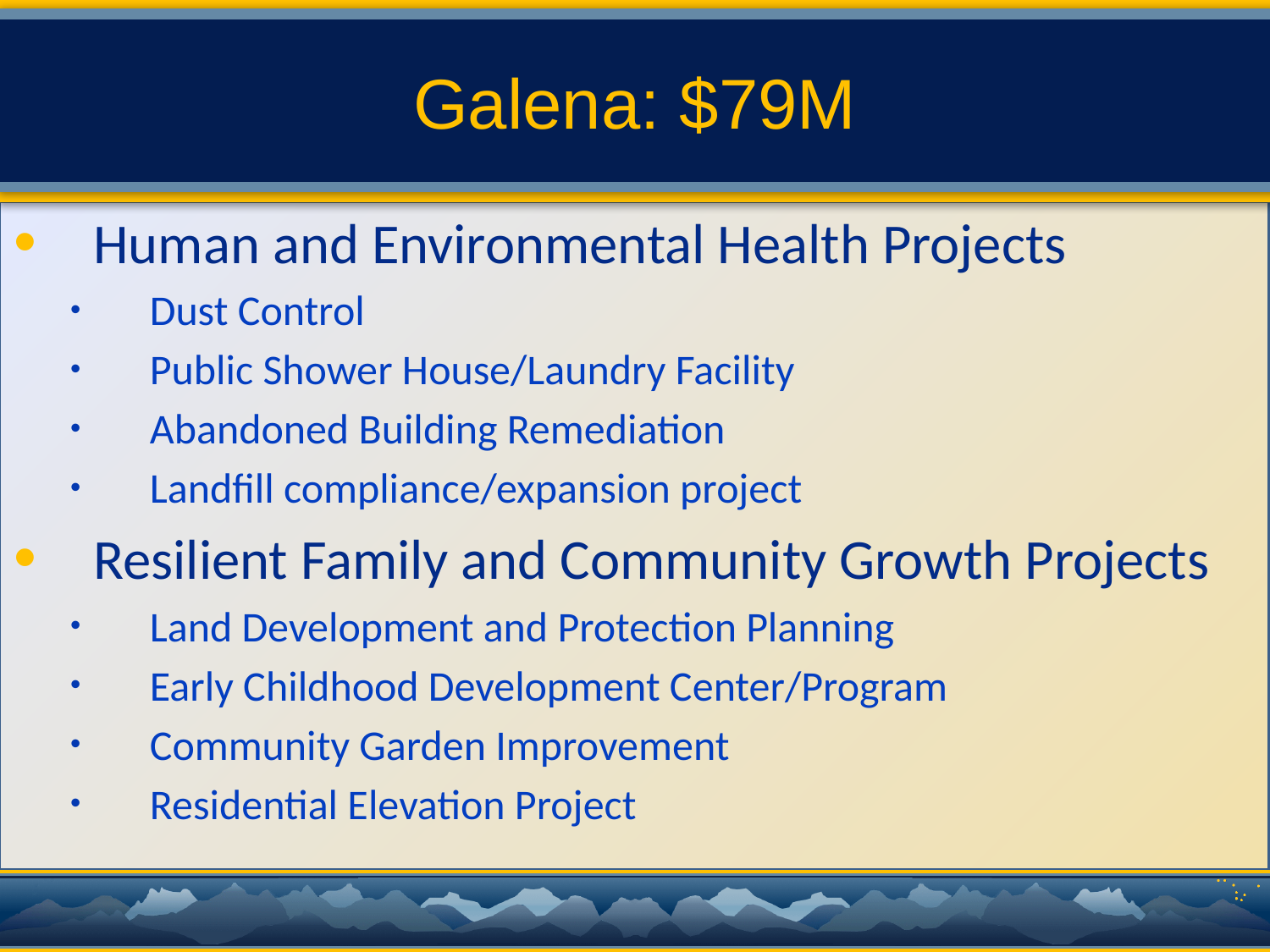

# Galena: $79M
Human and Environmental Health Projects
Dust Control
Public Shower House/Laundry Facility
Abandoned Building Remediation
Landfill compliance/expansion project
Resilient Family and Community Growth Projects
Land Development and Protection Planning
Early Childhood Development Center/Program
Community Garden Improvement
Residential Elevation Project